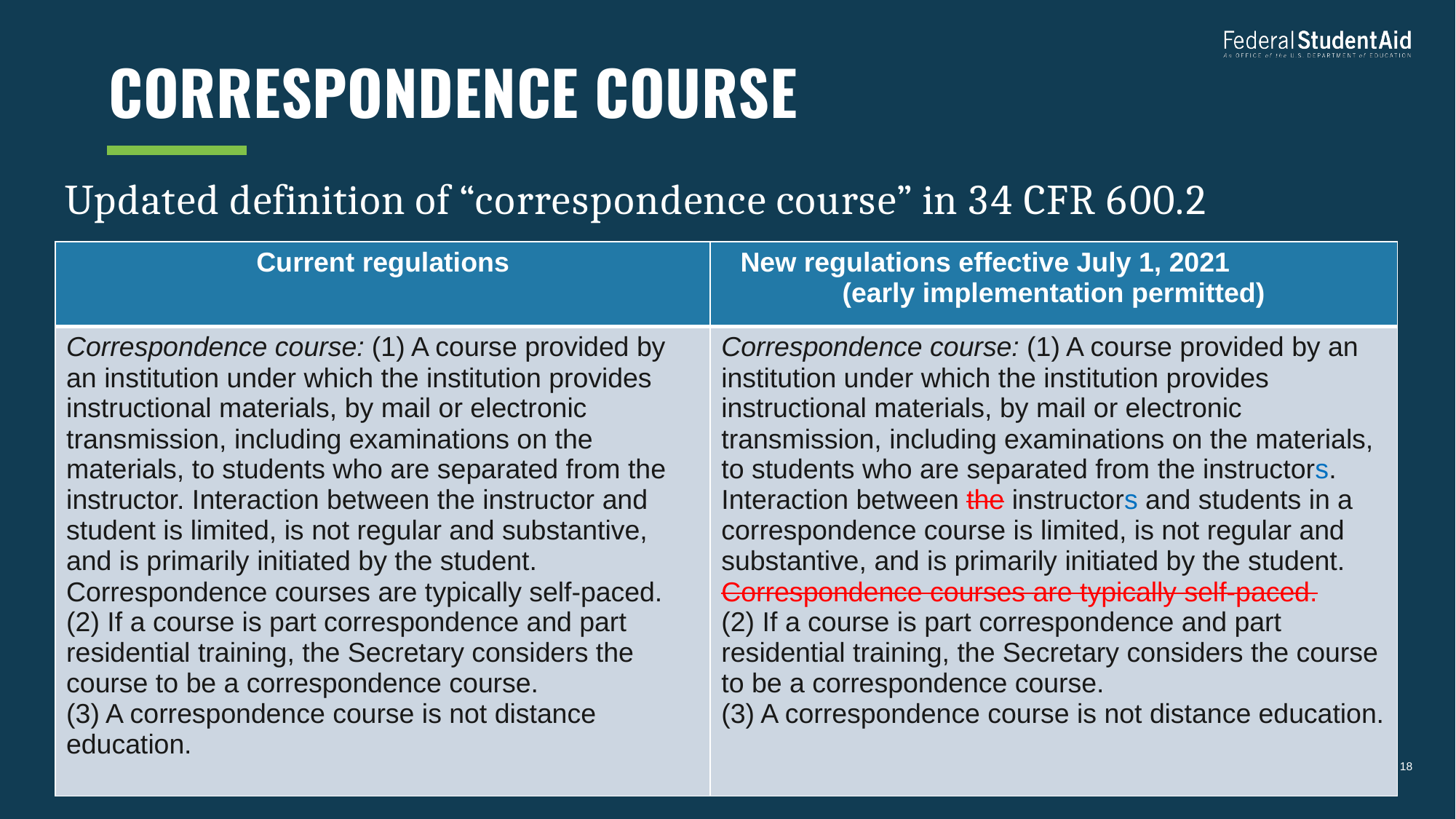

# Correspondence course
Updated definition of “correspondence course” in 34 CFR 600.2
| Current regulations | New regulations effective July 1, 2021 (early implementation permitted) |
| --- | --- |
| Correspondence course: (1) A course provided by an institution under which the institution provides instructional materials, by mail or electronic transmission, including examinations on the materials, to students who are separated from the instructor. Interaction between the instructor and student is limited, is not regular and substantive, and is primarily initiated by the student. Correspondence courses are typically self-paced. (2) If a course is part correspondence and part residential training, the Secretary considers the course to be a correspondence course. (3) A correspondence course is not distance education. | Correspondence course: (1) A course provided by an institution under which the institution provides instructional materials, by mail or electronic transmission, including examinations on the materials, to students who are separated from the instructors. Interaction between the instructors and students in a correspondence course is limited, is not regular and substantive, and is primarily initiated by the student. Correspondence courses are typically self-paced. (2) If a course is part correspondence and part residential training, the Secretary considers the course to be a correspondence course. (3) A correspondence course is not distance education. |
18